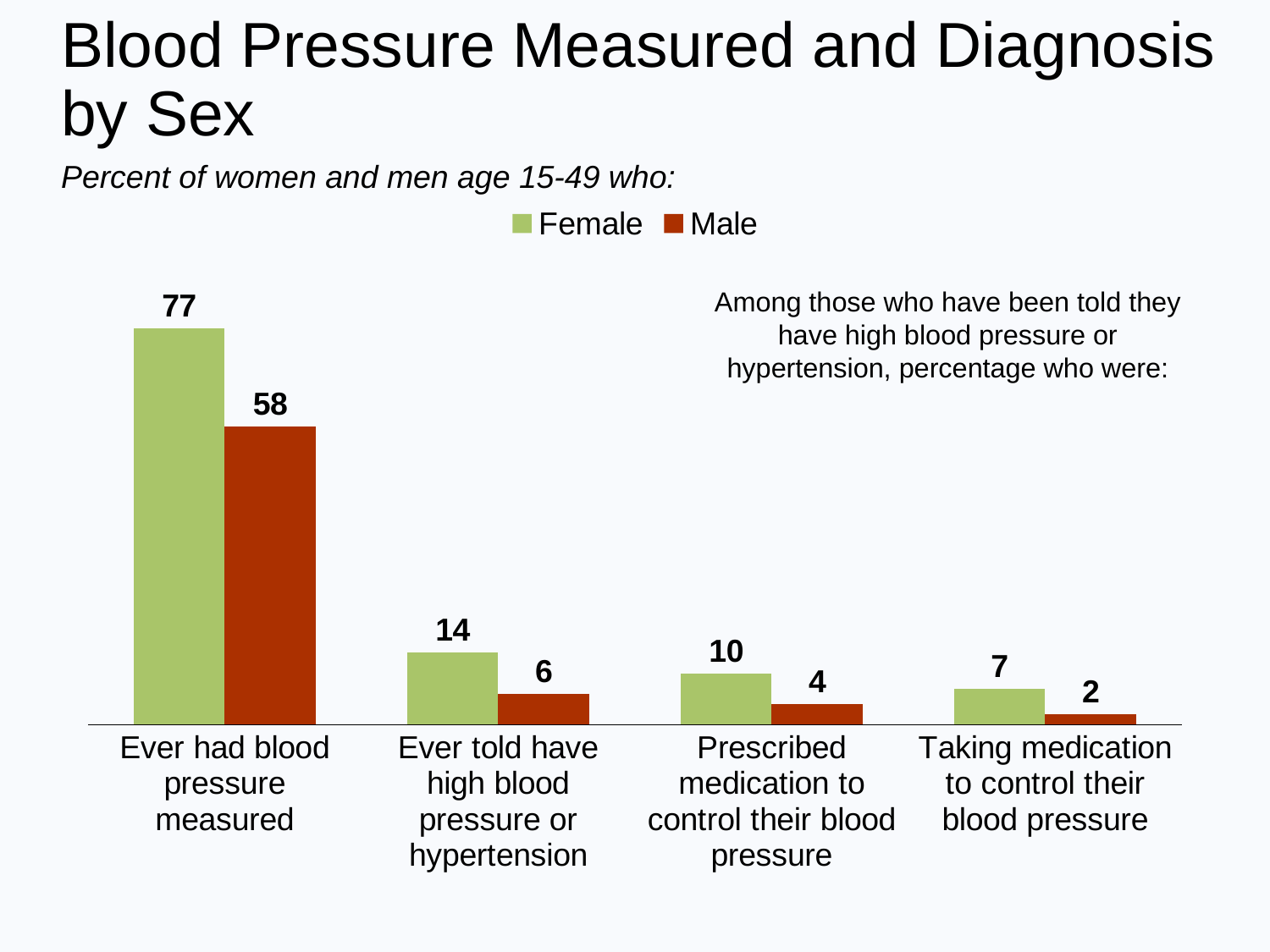

# Blood Pressure Measured and Diagnosis by Sex
Percent of women and men age 15-49 who:

### Chart

| Category | Female | Male |
|---|---|---|
| Ever had blood pressure measured | 77.0 | 58.0 |
| Ever told have high blood pressure or hypertension | 14.0 | 6.0 |
| Prescribed medication to control their blood pressure | 10.0 | 4.0 |
| Taking medication to control their blood pressure | 7.0 | 2.0 |
Among those who have been told they have high blood pressure or hypertension, percentage who were: